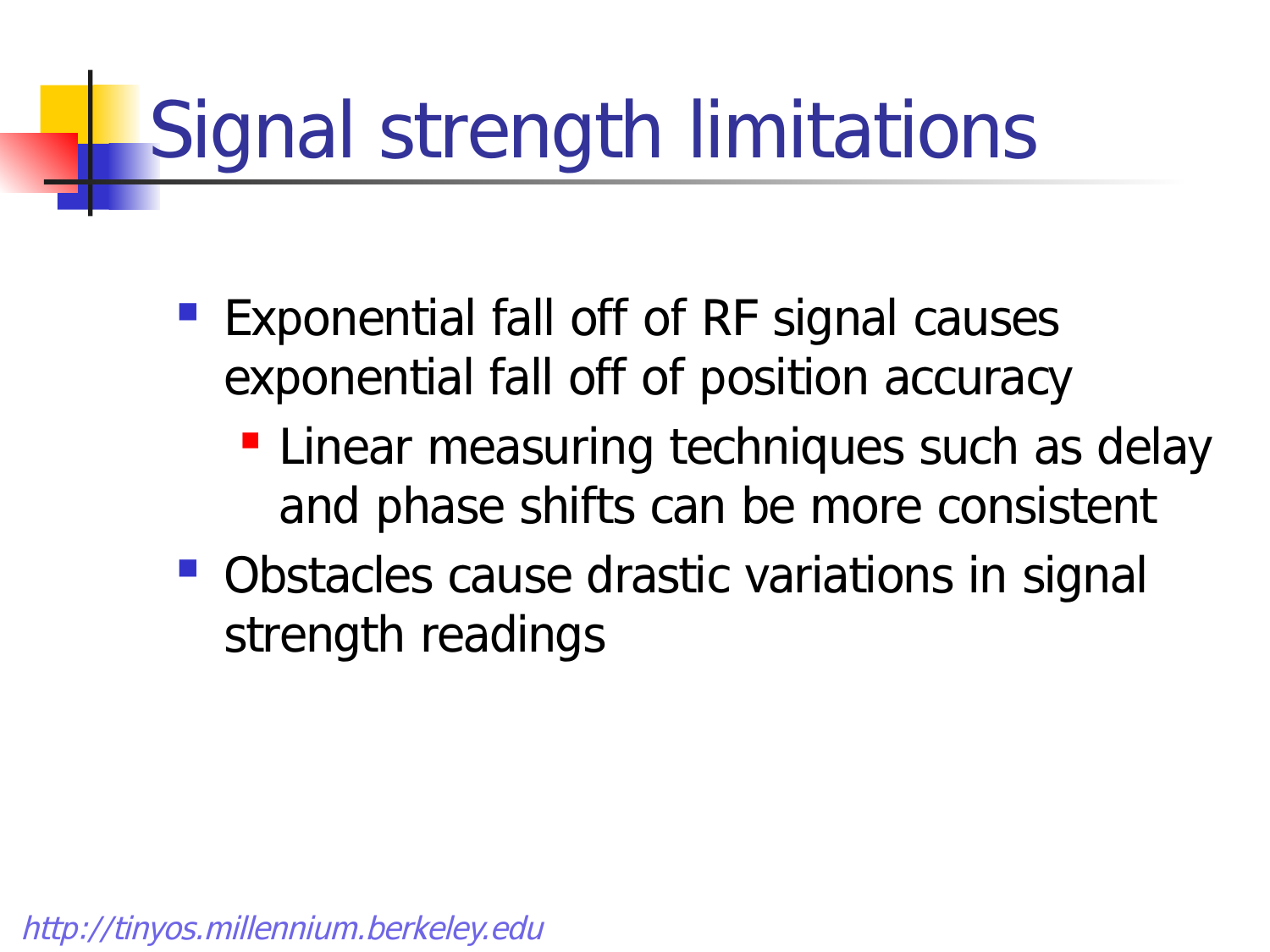

# Signal strength limitations
Exponential fall off of RF signal causes exponential fall off of position accuracy
Linear measuring techniques such as delay and phase shifts can be more consistent
Obstacles cause drastic variations in signal strength readings
http://tinyos.millennium.berkeley.edu